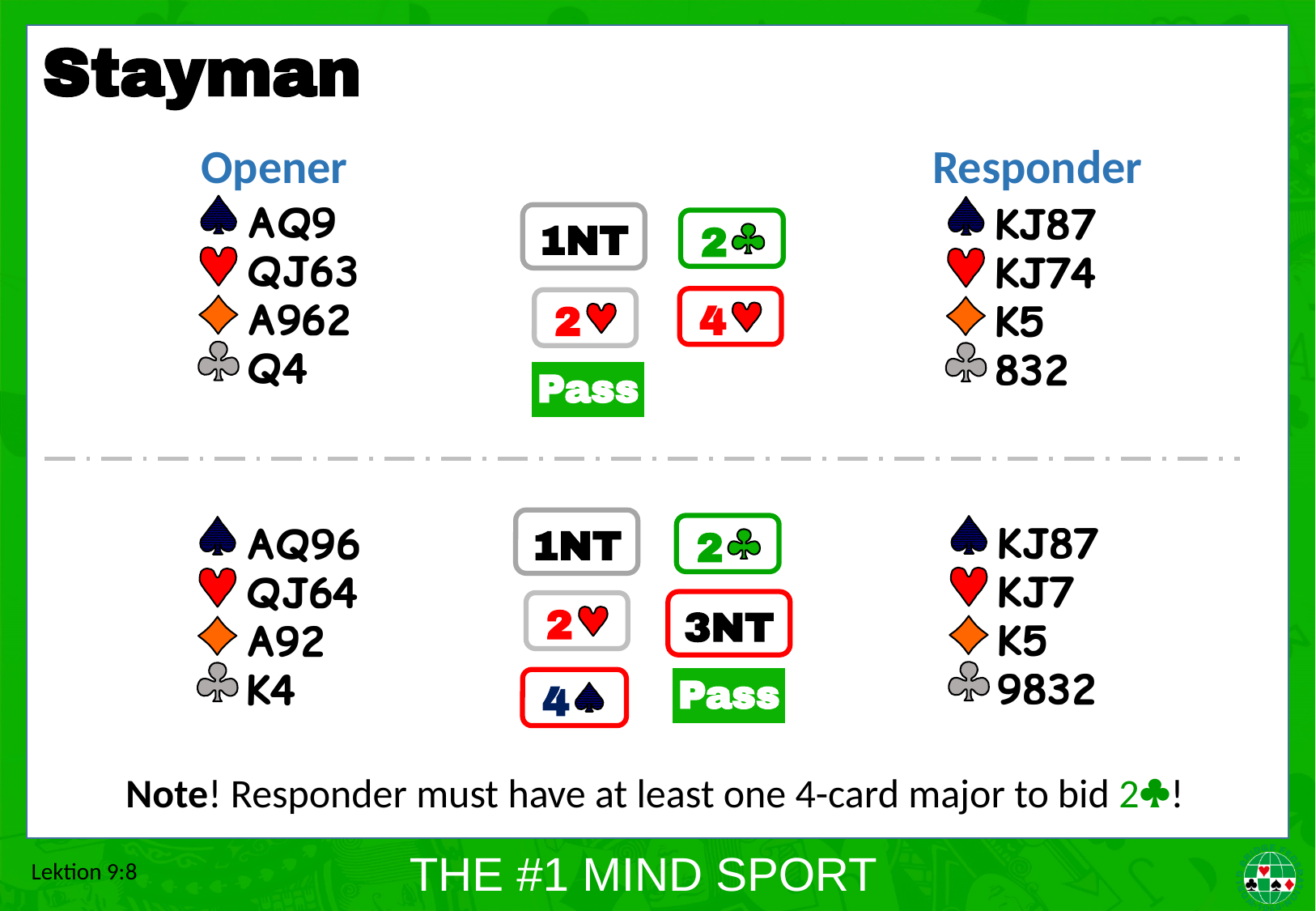

# Stayman
Opener
Responder
AQ9
QJ63
A962
Q4

KJ87
KJ74
K5
832

1NT
2

4

2

Pass
1NT
KJ87
KJ7
K5
9832

AQ96
QJ64
A92
K4

2

3NT
2

Pass
4

Note! Responder must have at least one 4-card major to bid 2♣!